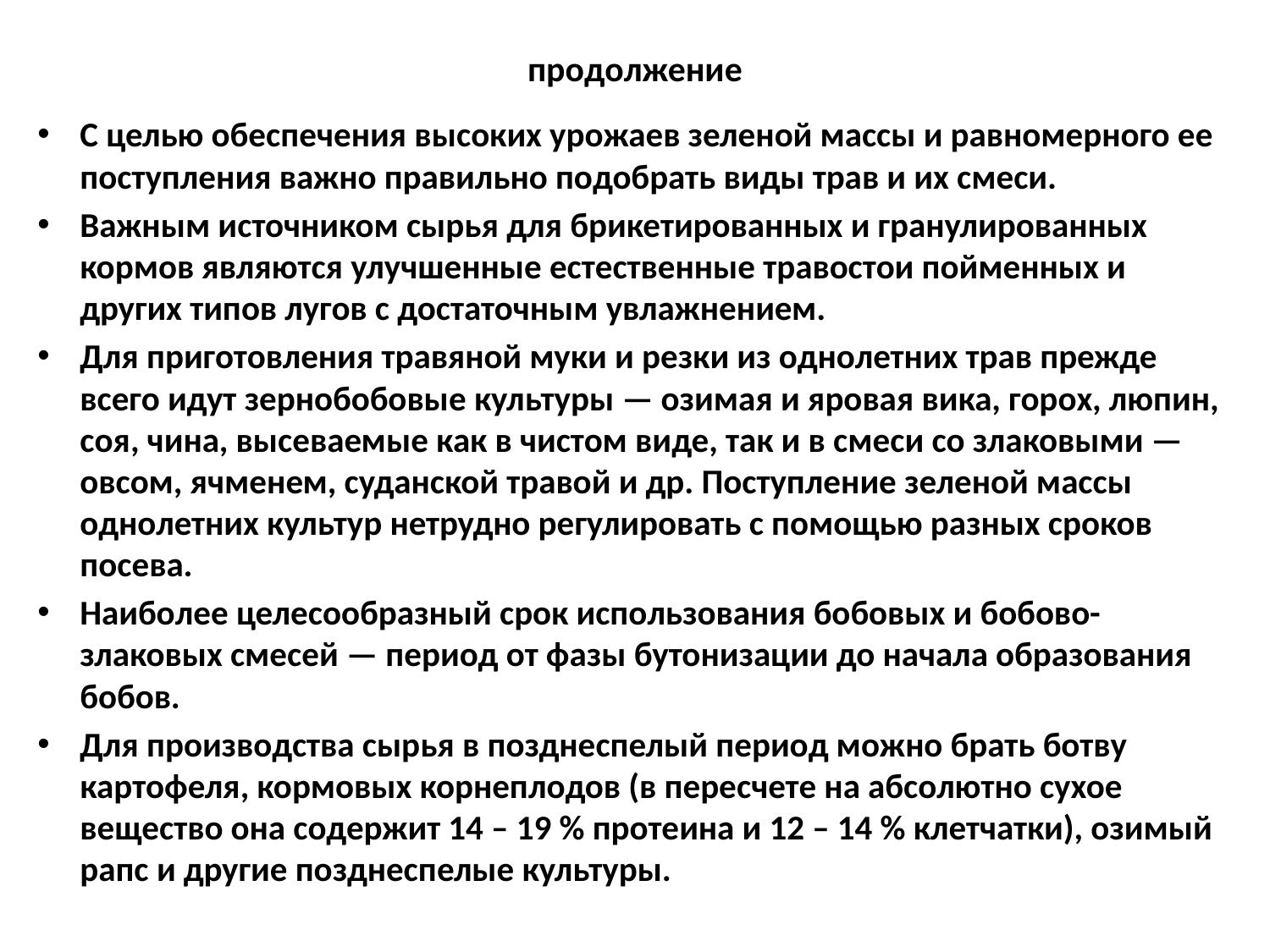

# продолжение
С целью обеспечения высоких урожаев зеленой массы и равномерного ее поступления важно правильно подобрать виды трав и их смеси.
Важным источником сырья для брикетированных и гранулированных кормов являются улучшенные естественные травостои пойменных и других типов лугов с достаточным увлажнением.
Для приготовления травяной муки и резки из однолетних трав прежде всего идут зернобобовые культуры — озимая и яровая вика, горох, люпин, соя, чина, высеваемые как в чистом виде, так и в смеси со злаковыми — овсом, ячменем, суданской травой и др. Поступление зеленой массы однолетних культур нетрудно регулировать с помощью разных сроков посева.
Наиболее целесообразный срок использования бобовых и бобово-злаковых смесей — период от фазы бутонизации до начала образования бобов.
Для производства сырья в позднеспелый период можно брать ботву картофеля, кормовых корнеплодов (в пересчете на абсолютно сухое вещество она содержит 14 – 19 % протеина и 12 – 14 % клетчатки), озимый рапс и другие позднеспелые культуры.